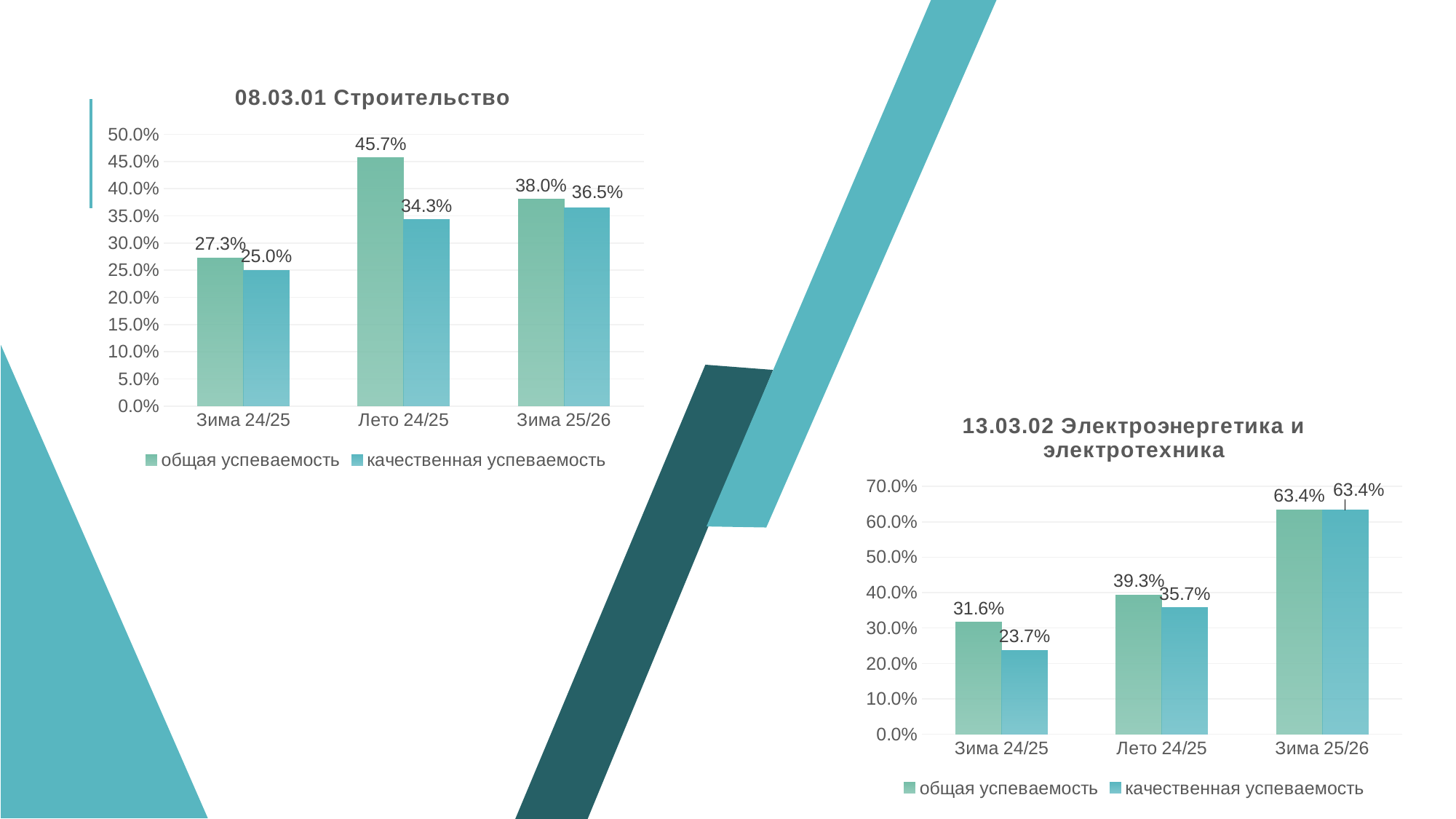

### Chart: 08.03.01 Строительство

| Category | общая успеваемость | качественная успеваемость |
|---|---|---|
| Зима 24/25 | 0.273 | 0.25 |
| Лето 24/25 | 0.45714285714285713 | 0.34285714285714286 |
| Зима 25/26 | 0.3802 | 0.3646 |

### Chart: 13.03.02 Электроэнергетика и электротехника

| Category | общая успеваемость | качественная успеваемость |
|---|---|---|
| Зима 24/25 | 0.316 | 0.237 |
| Лето 24/25 | 0.39285714285714285 | 0.35714285714285715 |
| Зима 25/26 | 0.634 | 0.634 |